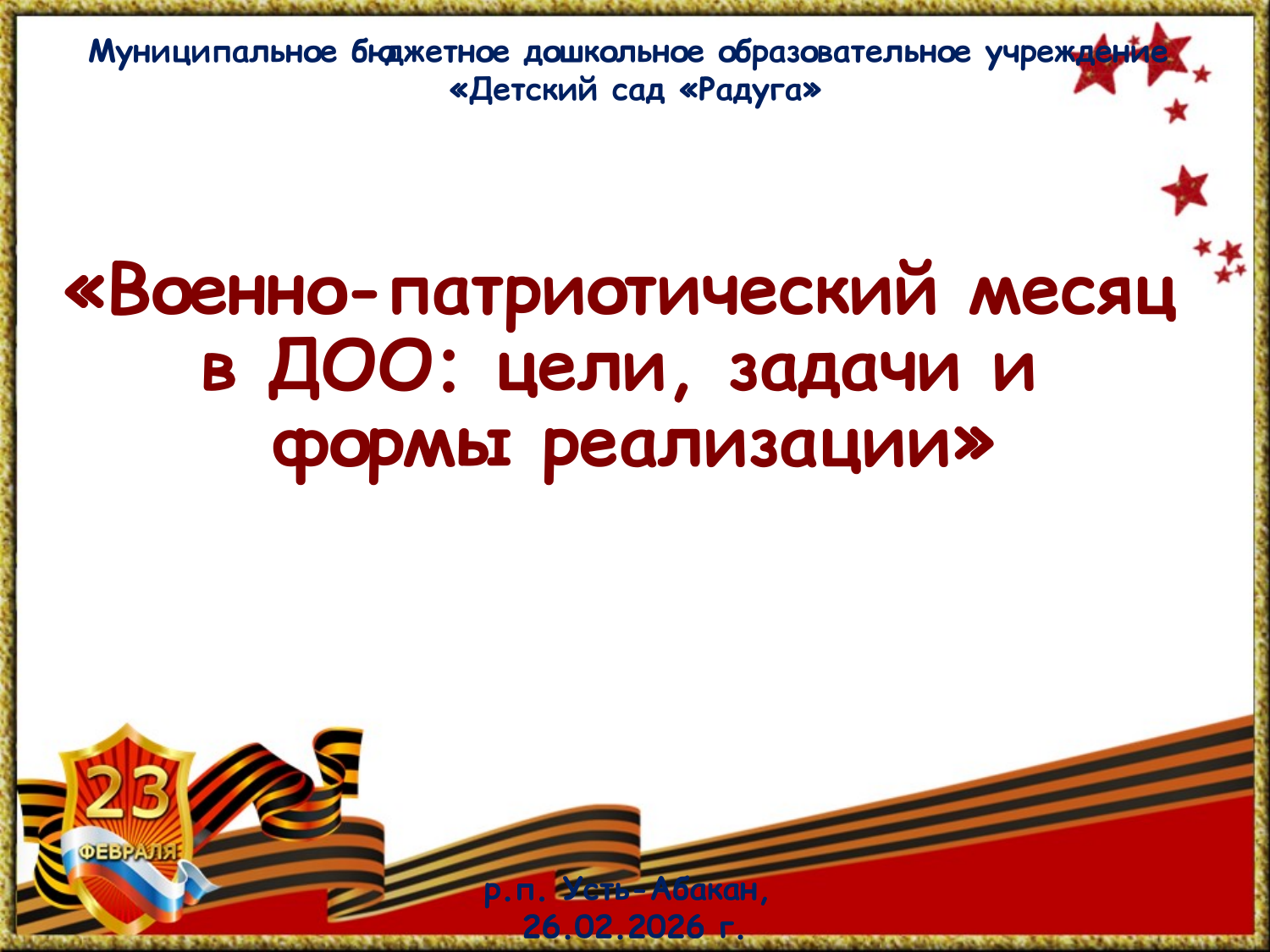

Муниципальное бюджетное дошкольное образовательное учреждение
«Детский сад «Радуга»
# «Военно-патриотический месяц в ДОО: цели, задачи и формы реализации»

р.п. Усть-Абакан,
26.02.2026 г.